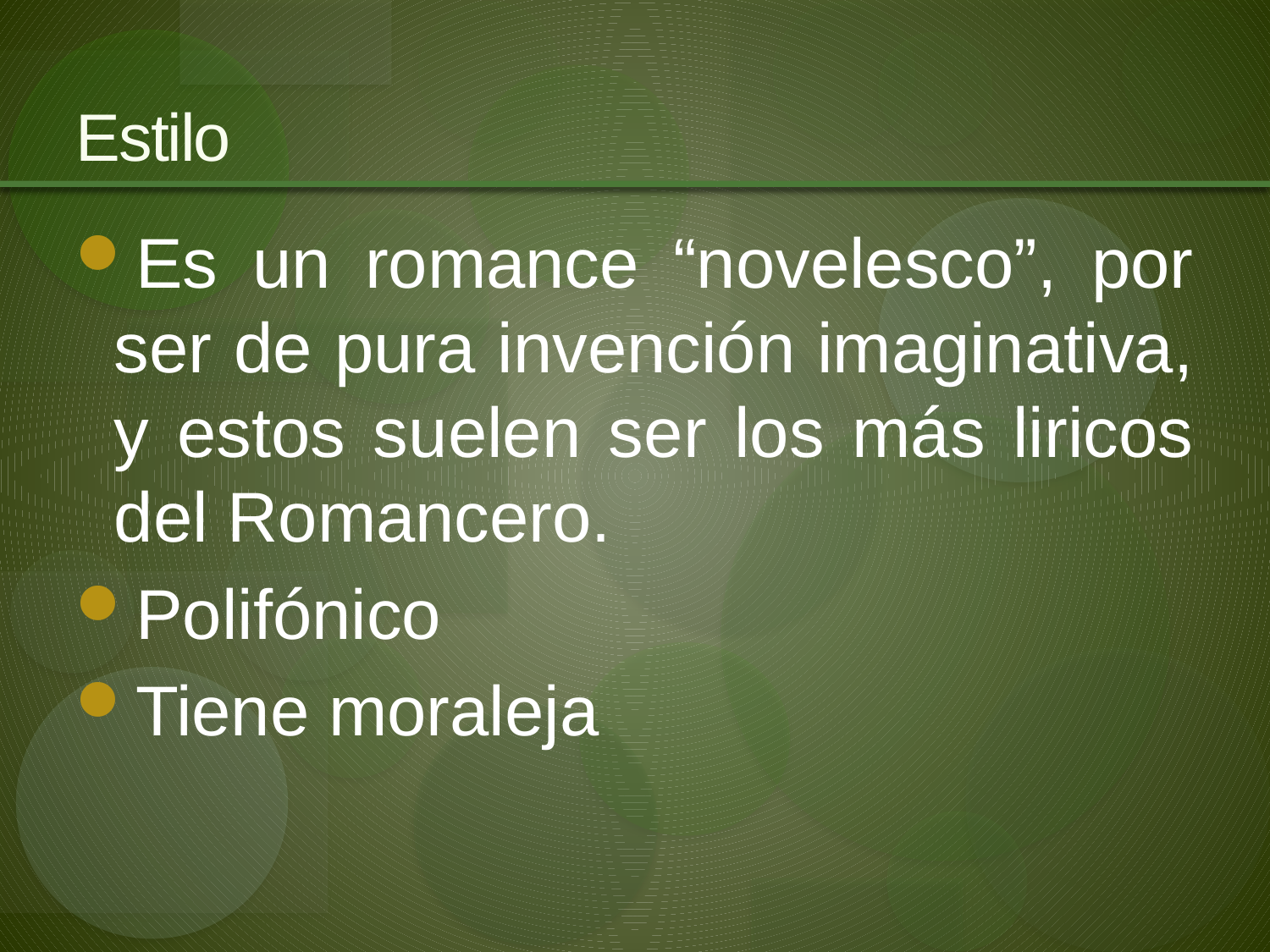

# Estilo
Es un romance “novelesco”, por ser de pura invención imaginativa, y estos suelen ser los más liricos del Romancero.
Polifónico
Tiene moraleja